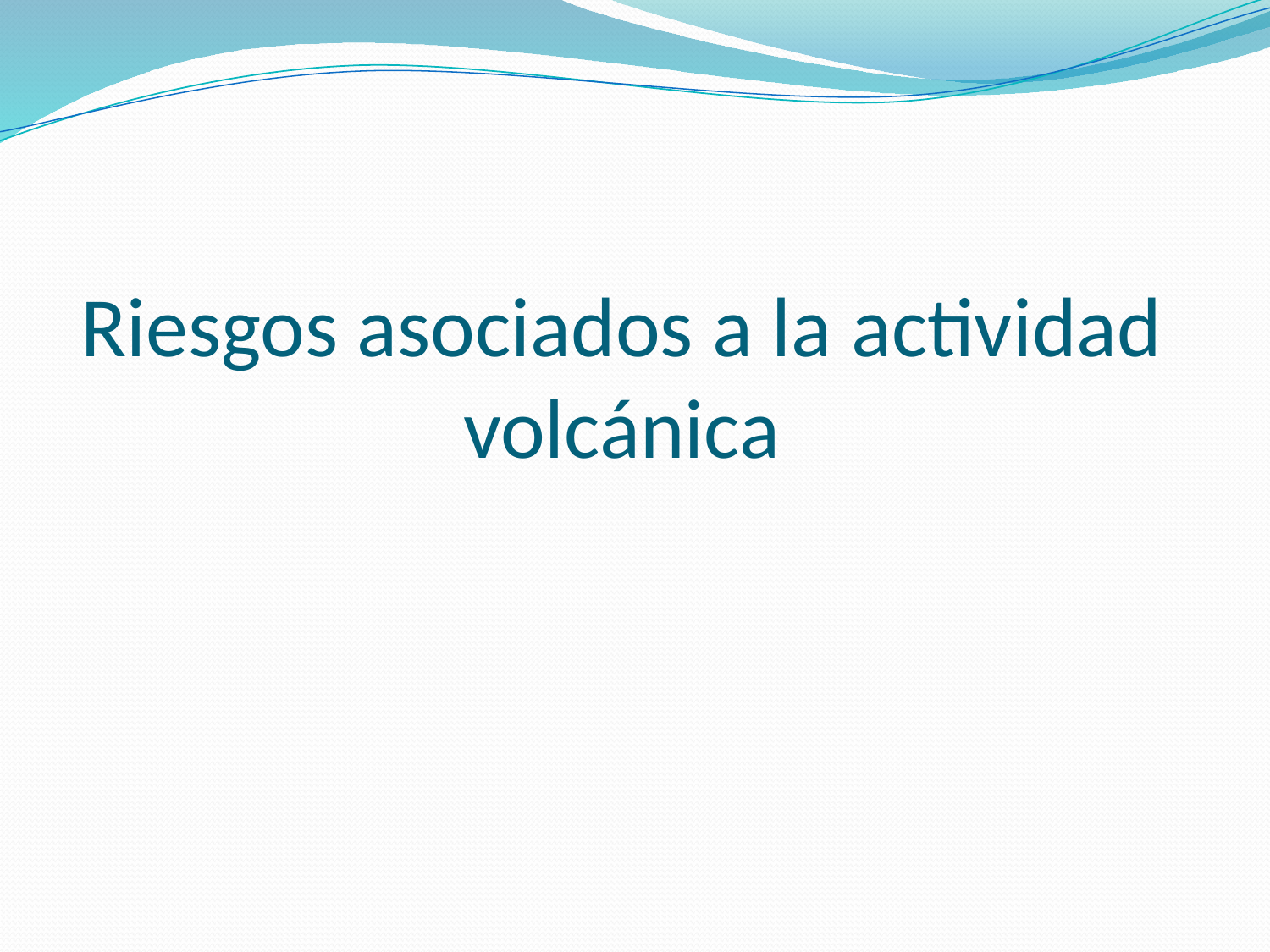

# Riesgos asociados a la actividad volcánica